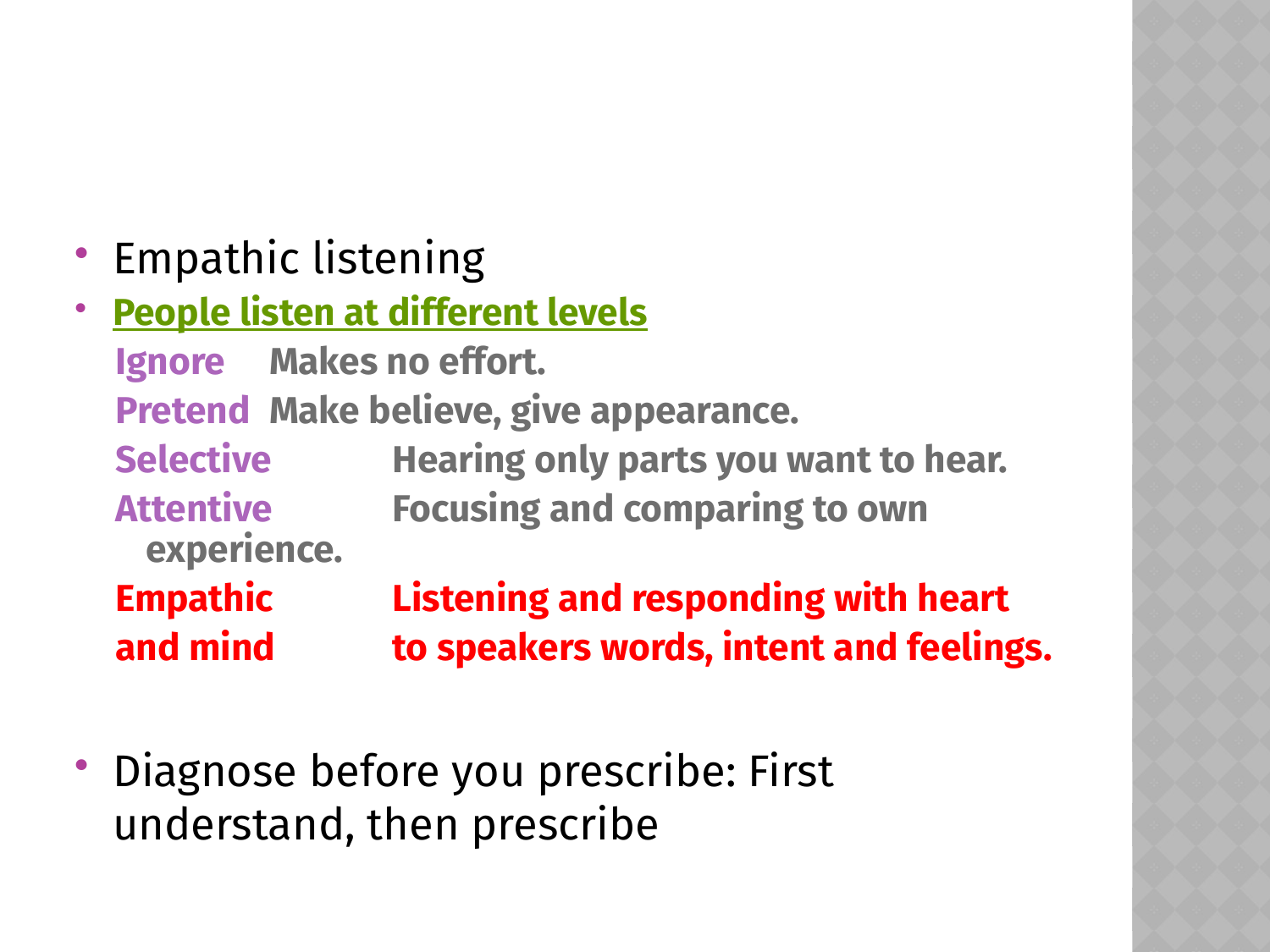

#
Empathic listening
People listen at different levels
Ignore	Makes no effort.
Pretend	Make believe, give appearance.
Selective	Hearing only parts you want to hear.
Attentive	Focusing and comparing to own experience.
Empathic	Listening and responding with heart
and mind 	to speakers words, intent and feelings.

Diagnose before you prescribe: First understand, then prescribe